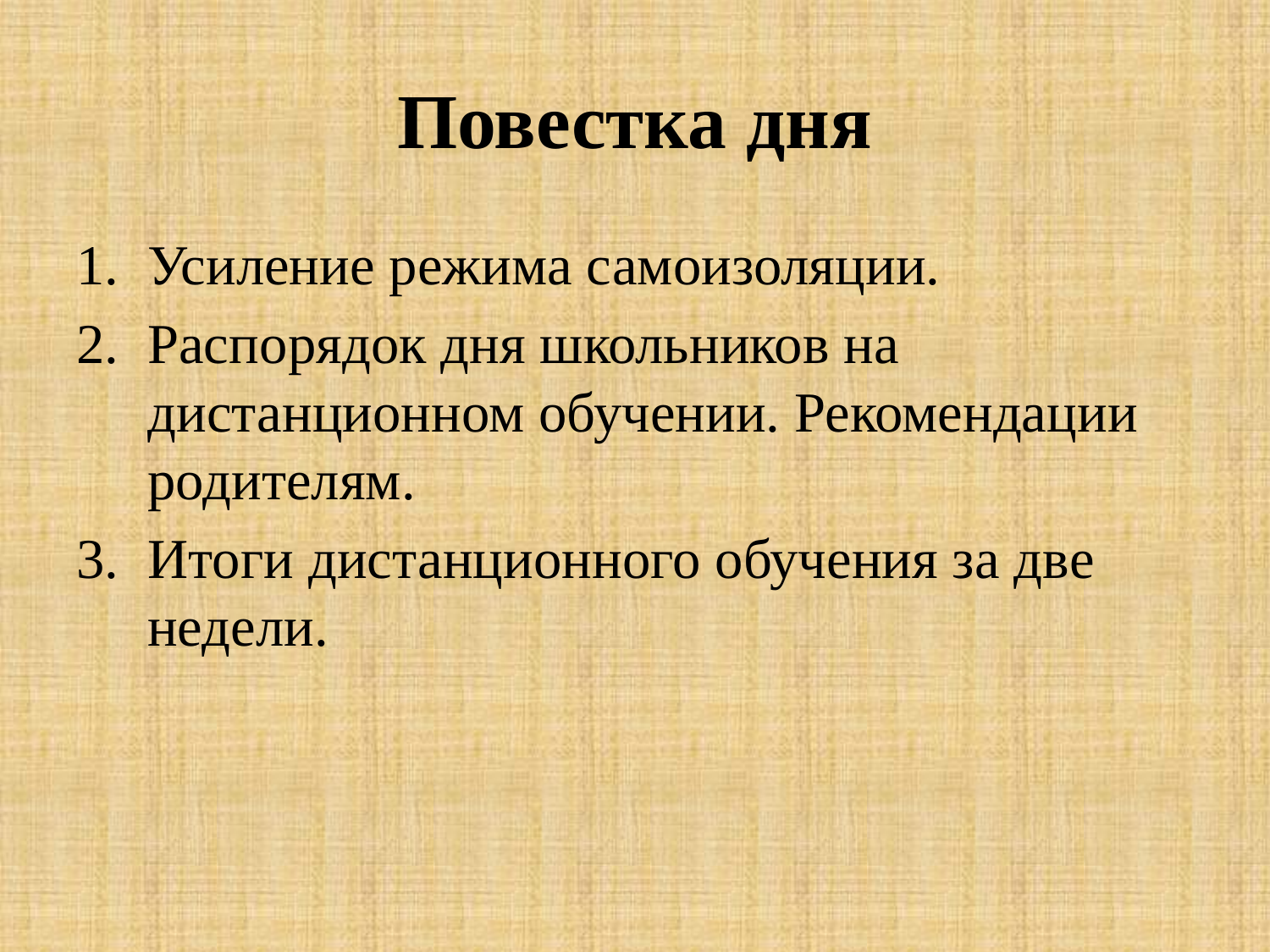

# Повестка дня
Усиление режима самоизоляции.
Распорядок дня школьников на дистанционном обучении. Рекомендации родителям.
Итоги дистанционного обучения за две недели.